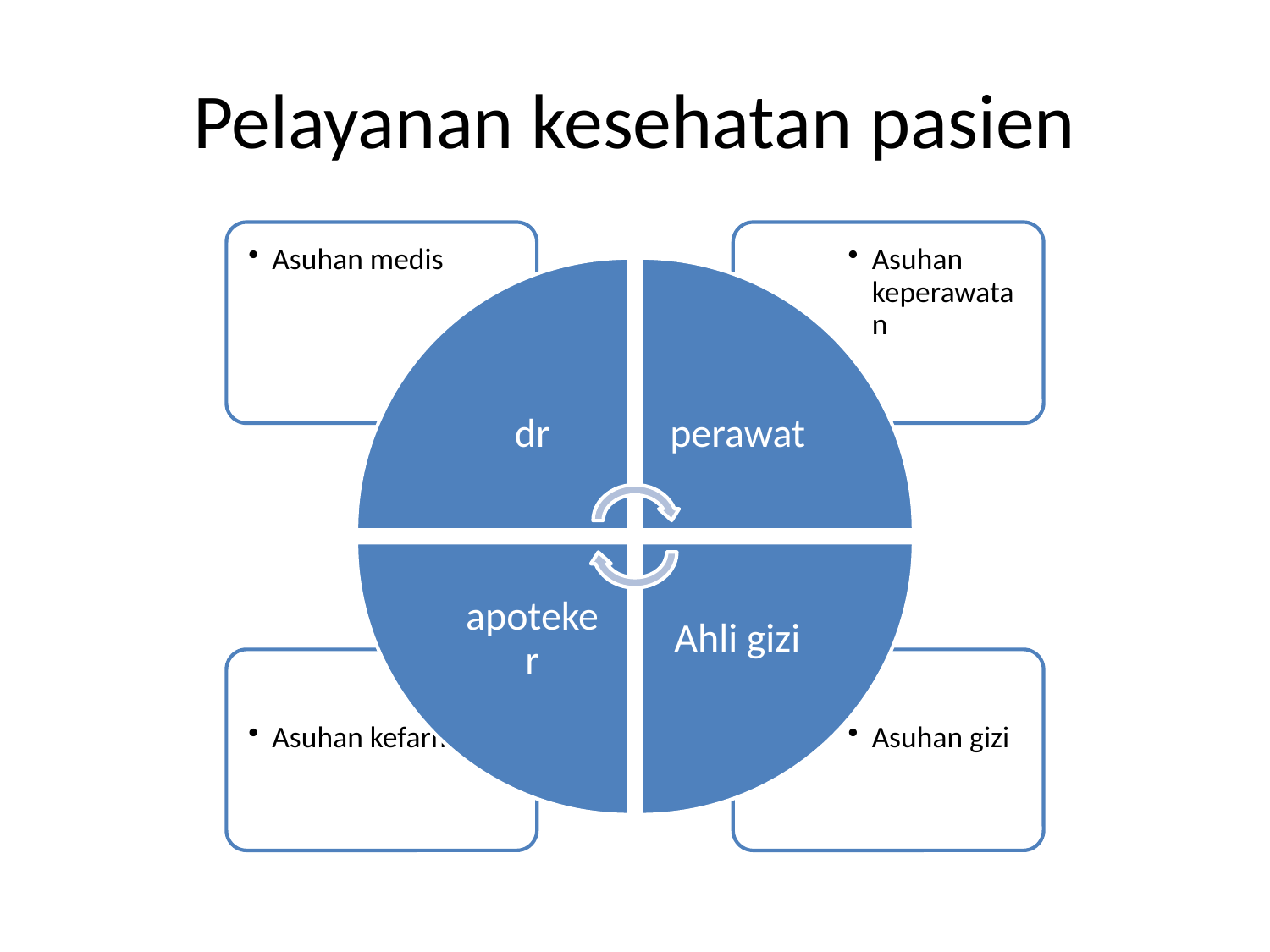

# Pelayanan kesehatan pasien
Asuhan gizi
Asuhan kefarmasian
Asuhan keperawatan
Asuhan medis
dr
perawat
Ahli gizi
apoteker